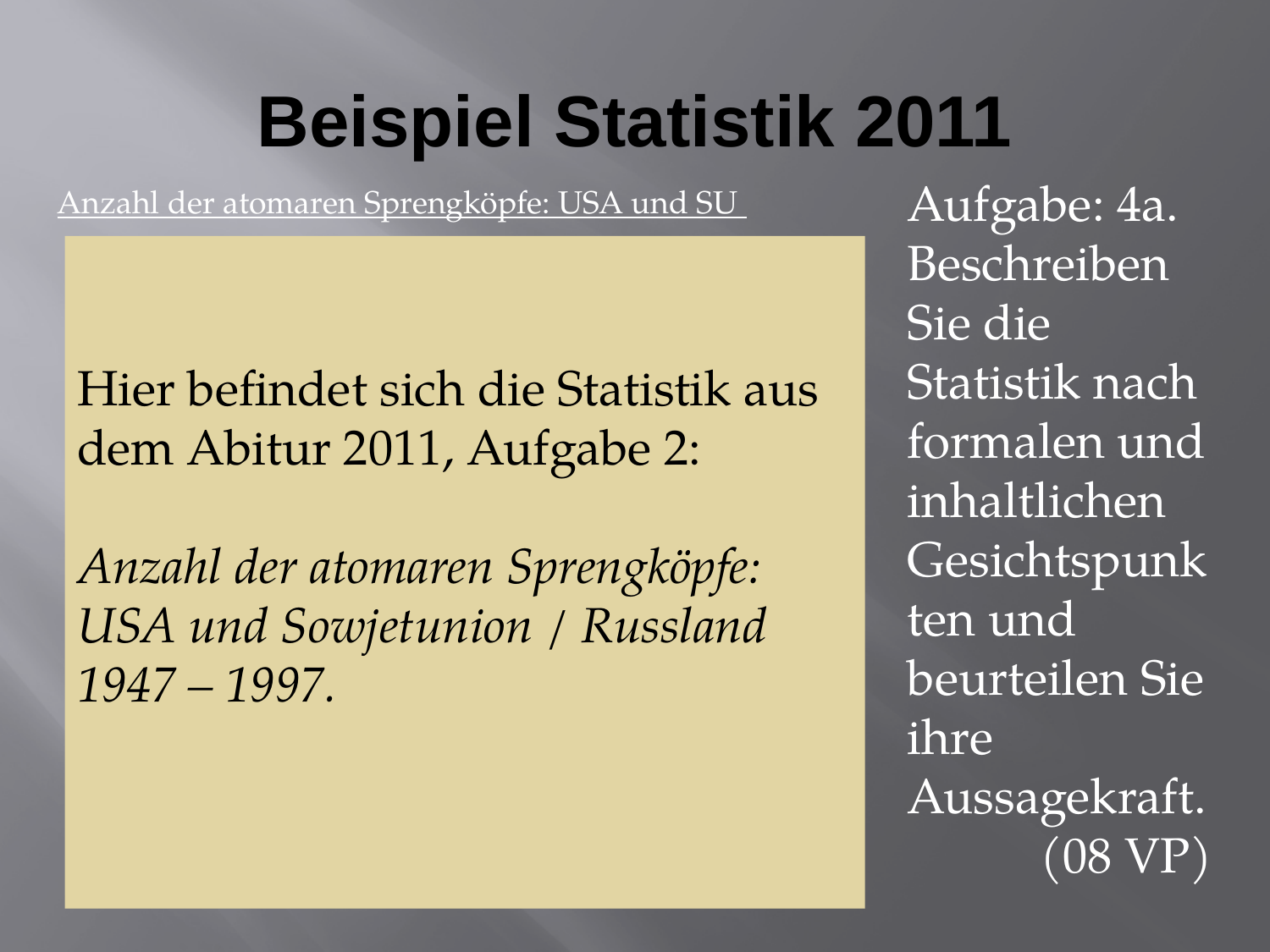

# Beispiel Statistik 2011
Aufgabe: 4a. Beschreiben Sie die Statistik nach formalen und inhaltlichen Gesichtspunkten und beurteilen Sie ihre Aussagekraft.
 	(08 VP)
Anzahl der atomaren Sprengköpfe: USA und SU

Hier befindet sich die Statistik aus dem Abitur 2011, Aufgabe 2:

Anzahl der atomaren Sprengköpfe: USA und Sowjetunion / Russland 1947 – 1997.